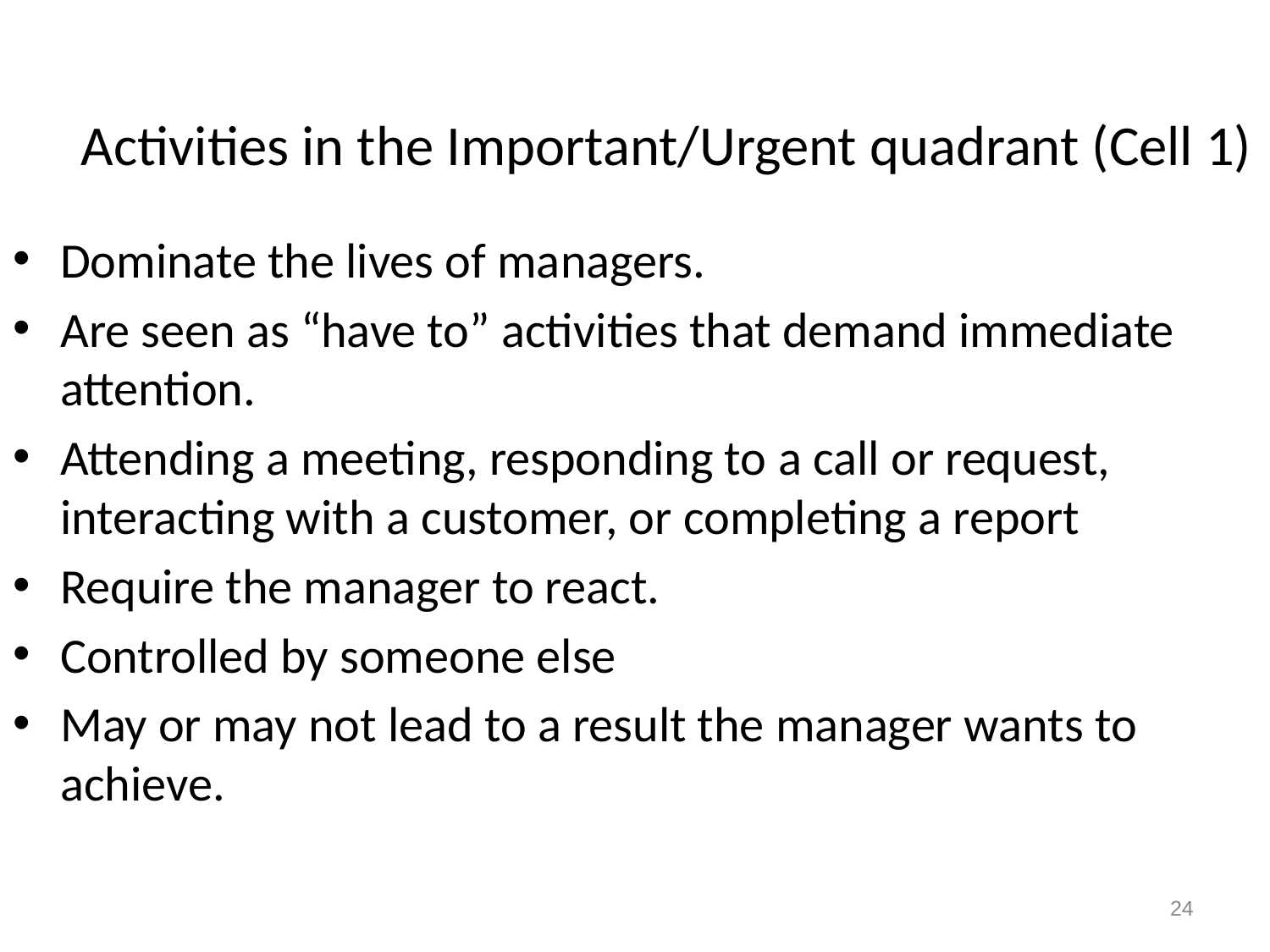

# Activities in the Important/Urgent quadrant (Cell 1)
Dominate the lives of managers.
Are seen as “have to” activities that demand immediate attention.
Attending a meeting, responding to a call or request, interacting with a customer, or completing a report
Require the manager to react.
Controlled by someone else
May or may not lead to a result the manager wants to achieve.
24